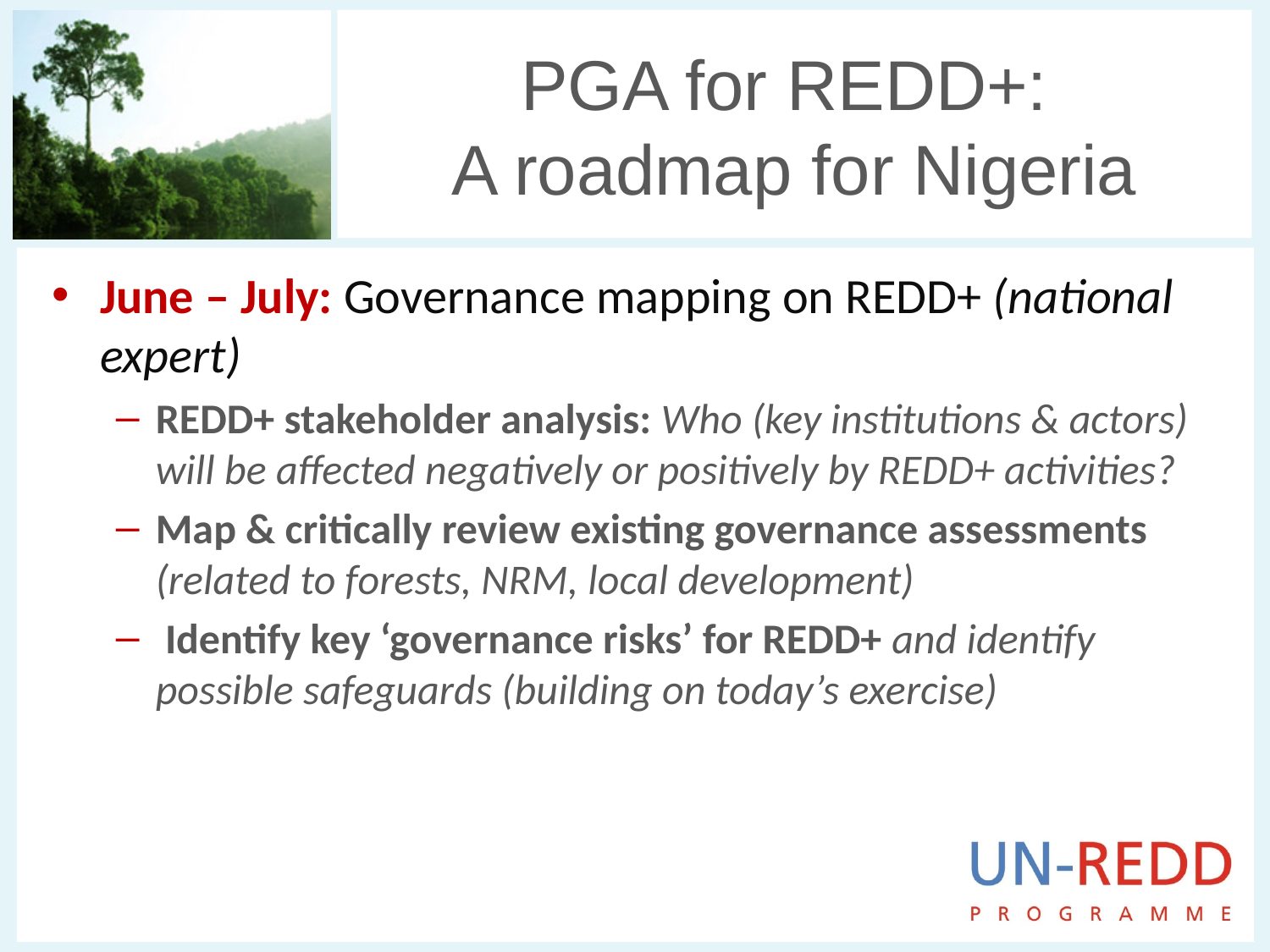

# PGA for REDD+: A roadmap for Nigeria
June – July: Governance mapping on REDD+ (national expert)
REDD+ stakeholder analysis: Who (key institutions & actors) will be affected negatively or positively by REDD+ activities?
Map & critically review existing governance assessments (related to forests, NRM, local development)
 Identify key ‘governance risks’ for REDD+ and identify possible safeguards (building on today’s exercise)